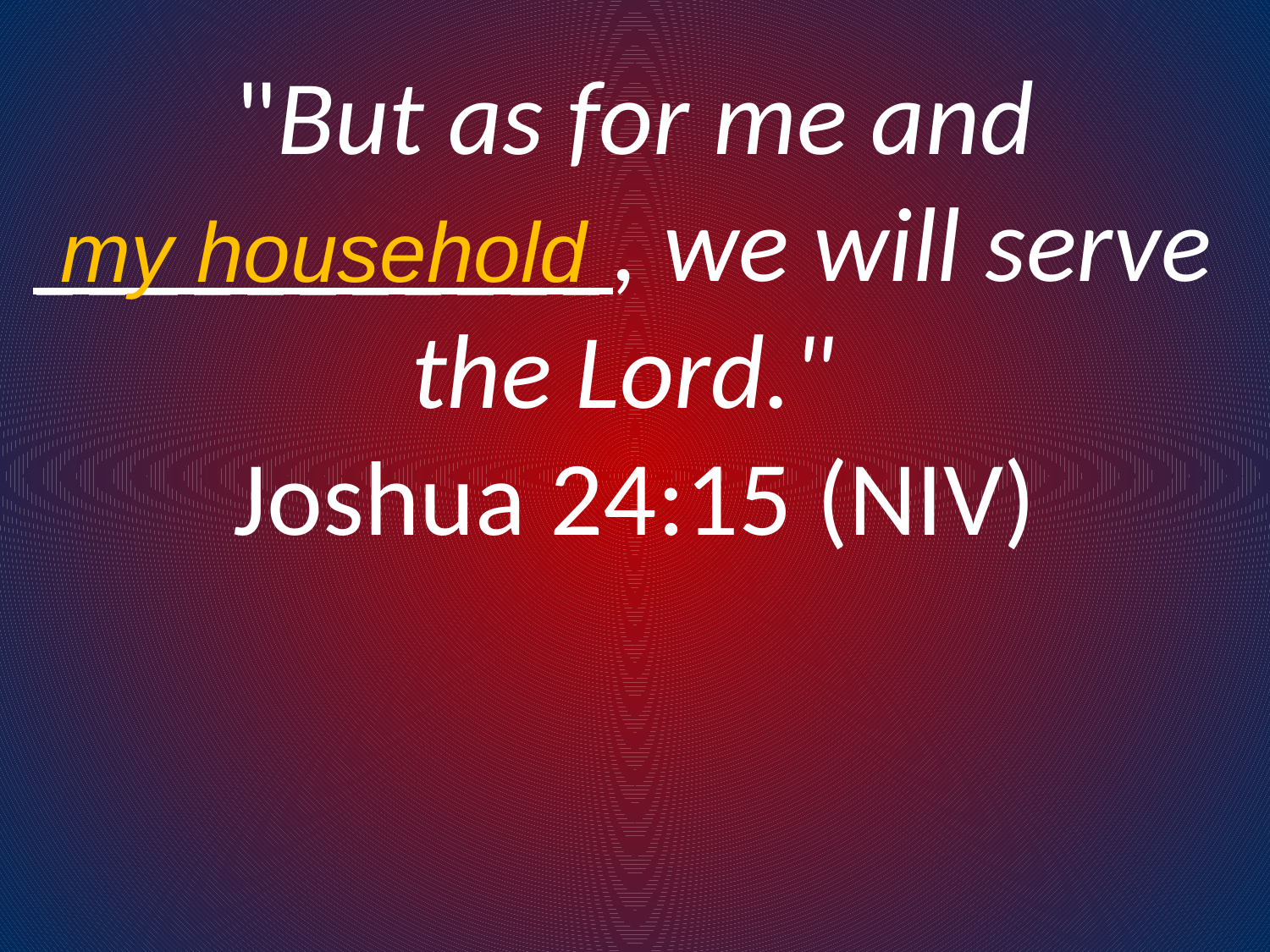

"But as for me and
___________, we will serve
the Lord."
Joshua 24:15 (NIV)

my household